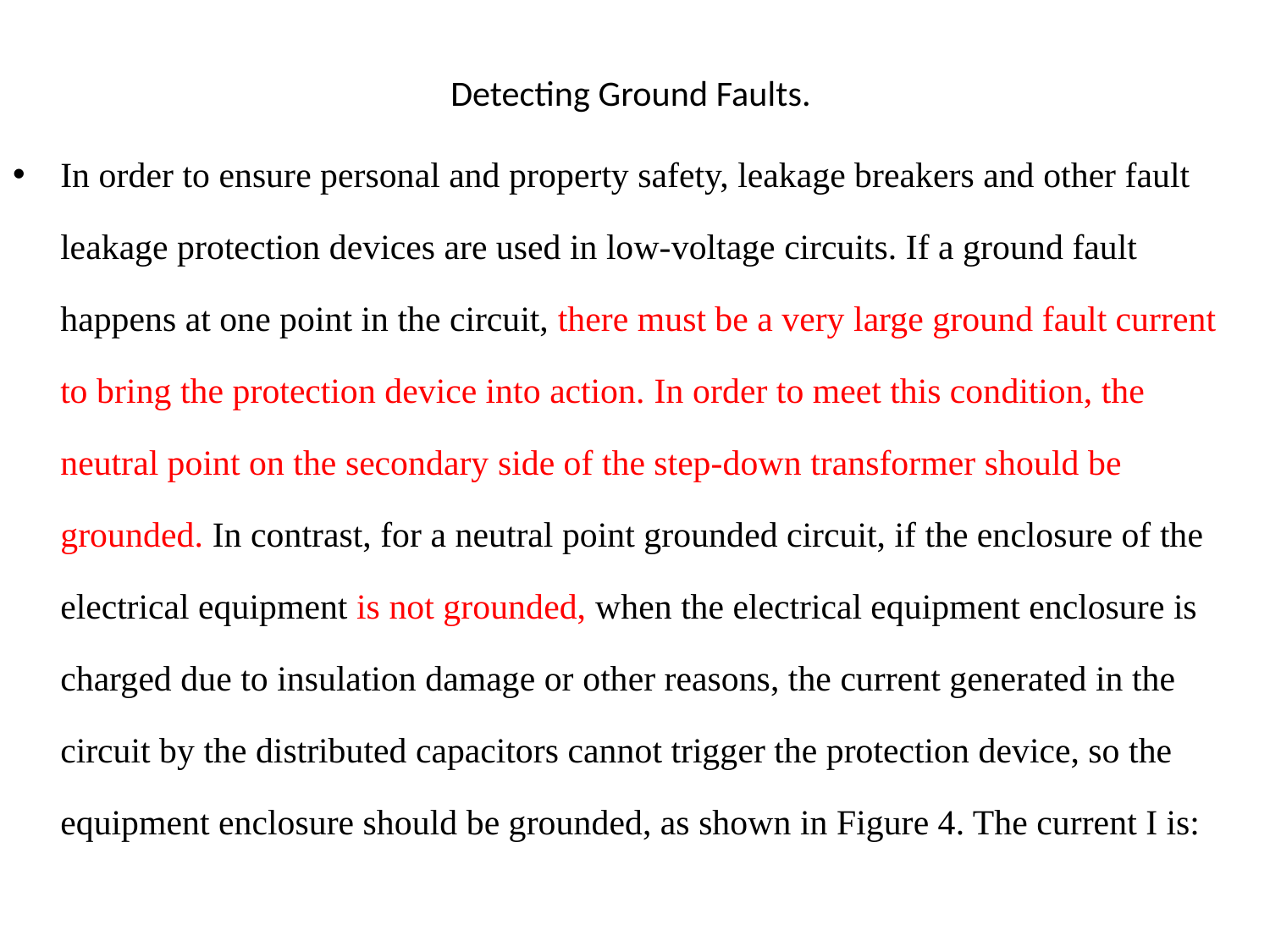

# Detecting Ground Faults.
In order to ensure personal and property safety, leakage breakers and other fault leakage protection devices are used in low-voltage circuits. If a ground fault happens at one point in the circuit, there must be a very large ground fault current to bring the protection device into action. In order to meet this condition, the neutral point on the secondary side of the step-down transformer should be grounded. In contrast, for a neutral point grounded circuit, if the enclosure of the electrical equipment is not grounded, when the electrical equipment enclosure is charged due to insulation damage or other reasons, the current generated in the circuit by the distributed capacitors cannot trigger the protection device, so the equipment enclosure should be grounded, as shown in Figure 4. The current I is: